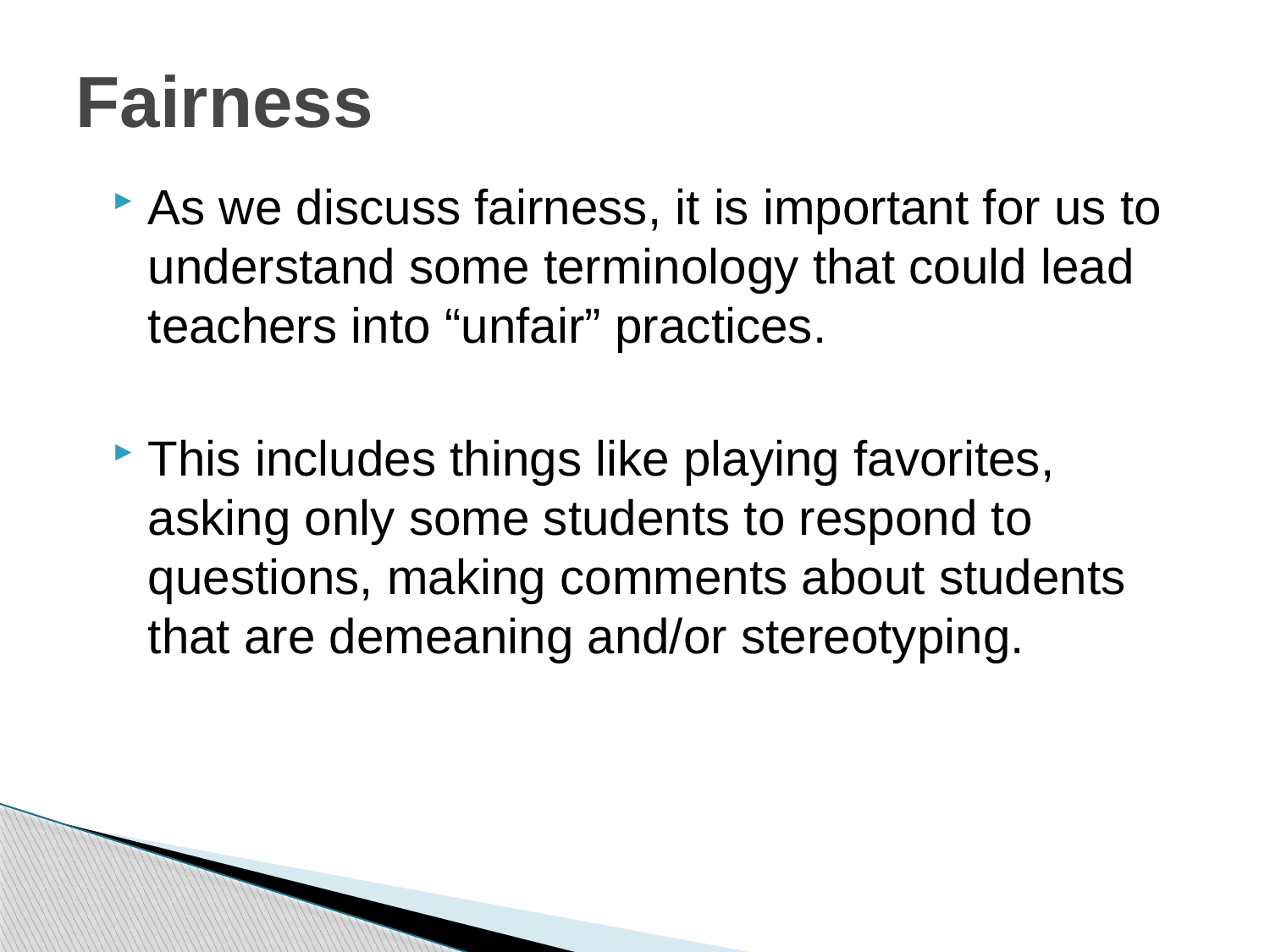

# Fairness
As we discuss fairness, it is important for us to understand some terminology that could lead teachers into “unfair” practices.

This includes things like playing favorites, asking only some students to respond to questions, making comments about students that are demeaning and/or stereotyping.